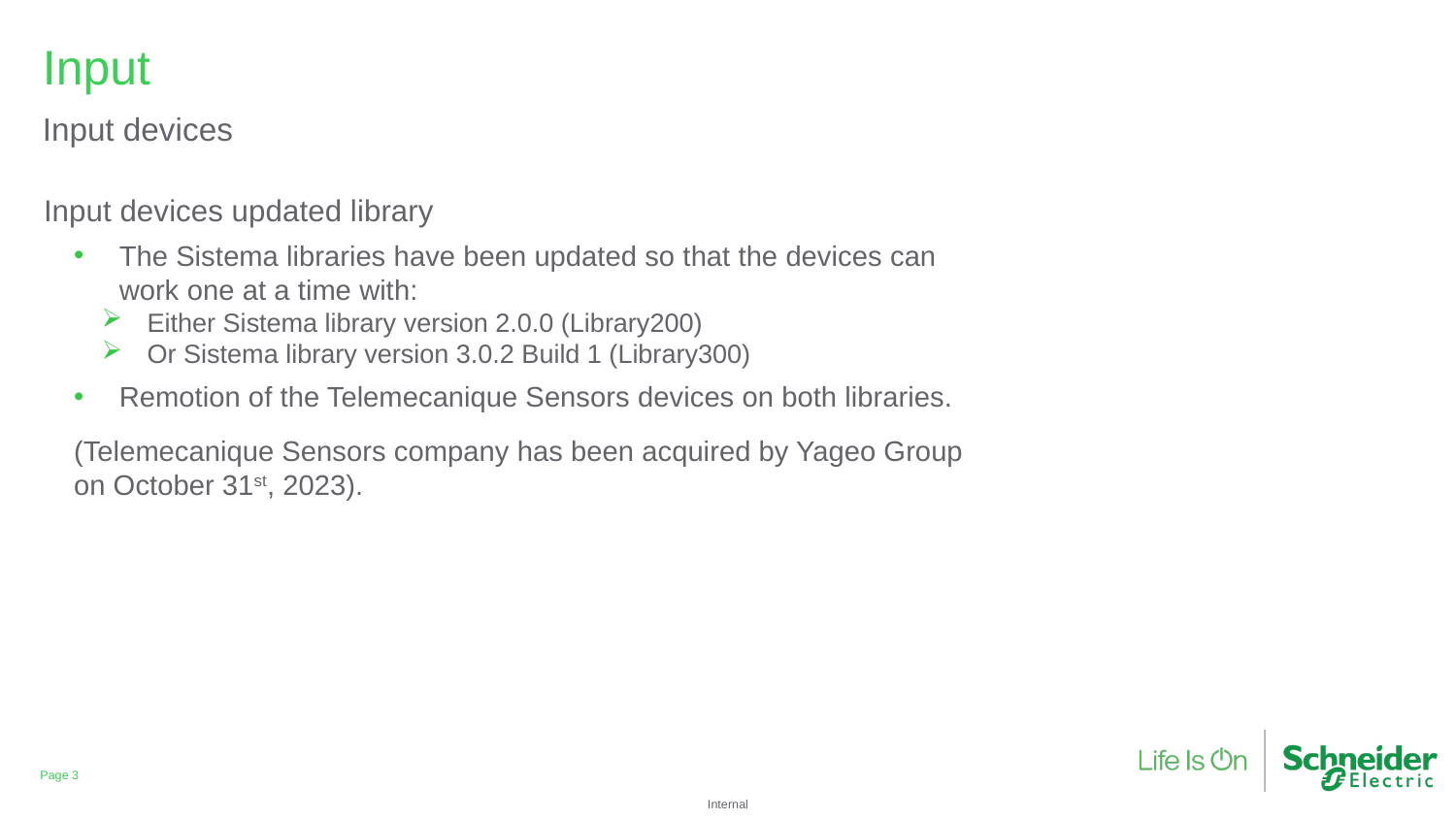

Input
Input devices
Input devices updated library
The Sistema libraries have been updated so that the devices can work one at a time with:
Either Sistema library version 2.0.0 (Library200)
Or Sistema library version 3.0.2 Build 1 (Library300)
Remotion of the Telemecanique Sensors devices on both libraries.
(Telemecanique Sensors company has been acquired by Yageo Group on October 31st, 2023).

Page 3